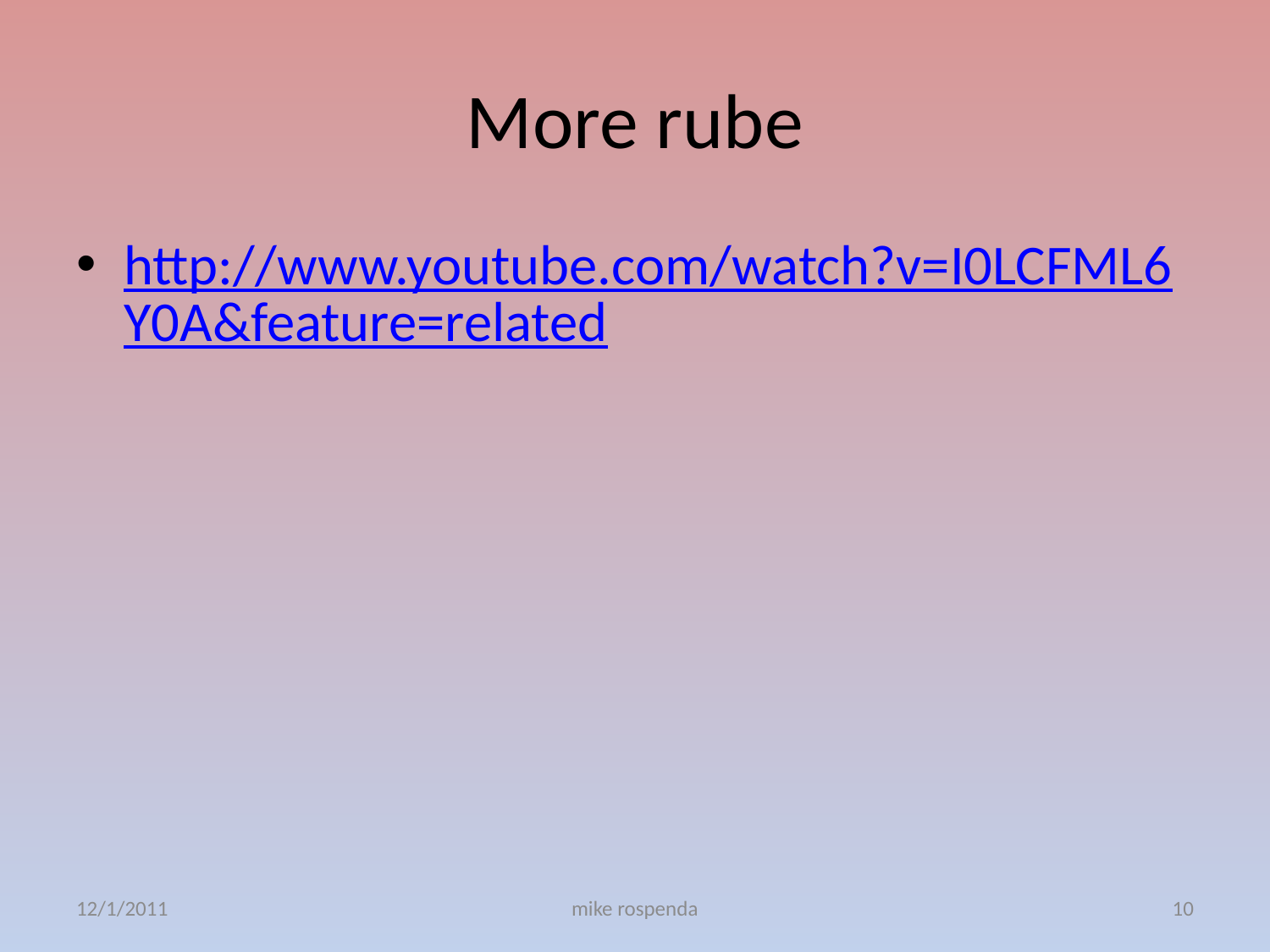

# More rube
http://www.youtube.com/watch?v=I0LCFML6Y0A&feature=related

12/1/2011
mike rospenda
10